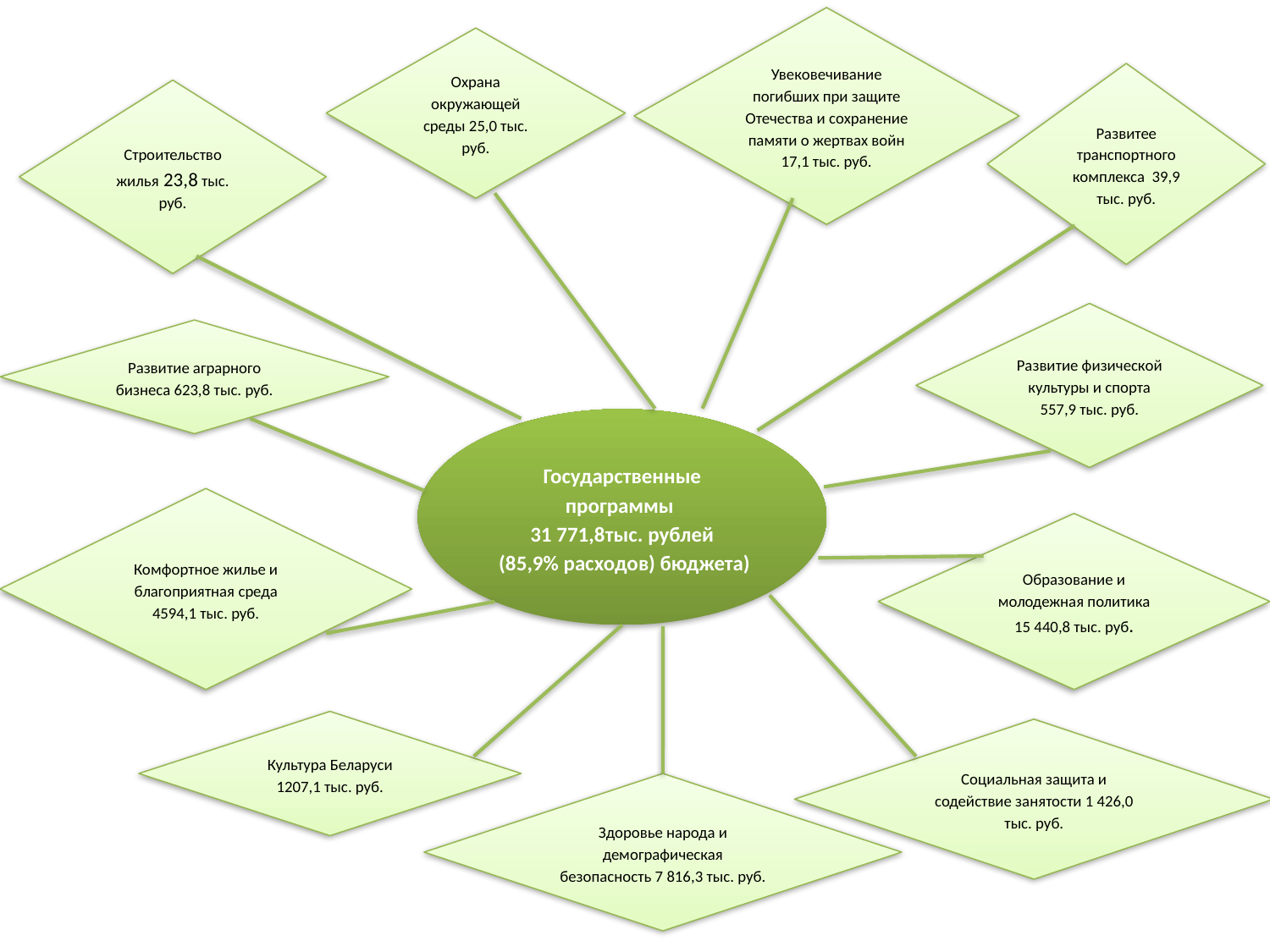

Увековечивание погибших при защите Отечества и сохранение памяти о жертвах войн 17,1 тыс. руб.
Охрана окружающей среды 25,0 тыс. руб.
Развитее транспортного комплекса  39,9 тыс. руб.
Строительство жилья 23,8 тыс. руб.
Развитие физической культуры и спорта 557,9 тыс. руб.
Развитие аграрного бизнеса 623,8 тыс. руб.
Государственные программы
31 771,8тыс. рублей
 (85,9% расходов) бюджета)
Комфортное жилье и благоприятная среда 4594,1 тыс. руб.
Образование и молодежная политика 15 440,8 тыс. руб.
Культура Беларуси 1207,1 тыс. руб.
Социальная защита и содействие занятости 1 426,0 тыс. руб.
Здоровье народа и демографическая безопасность 7 816,3 тыс. руб.